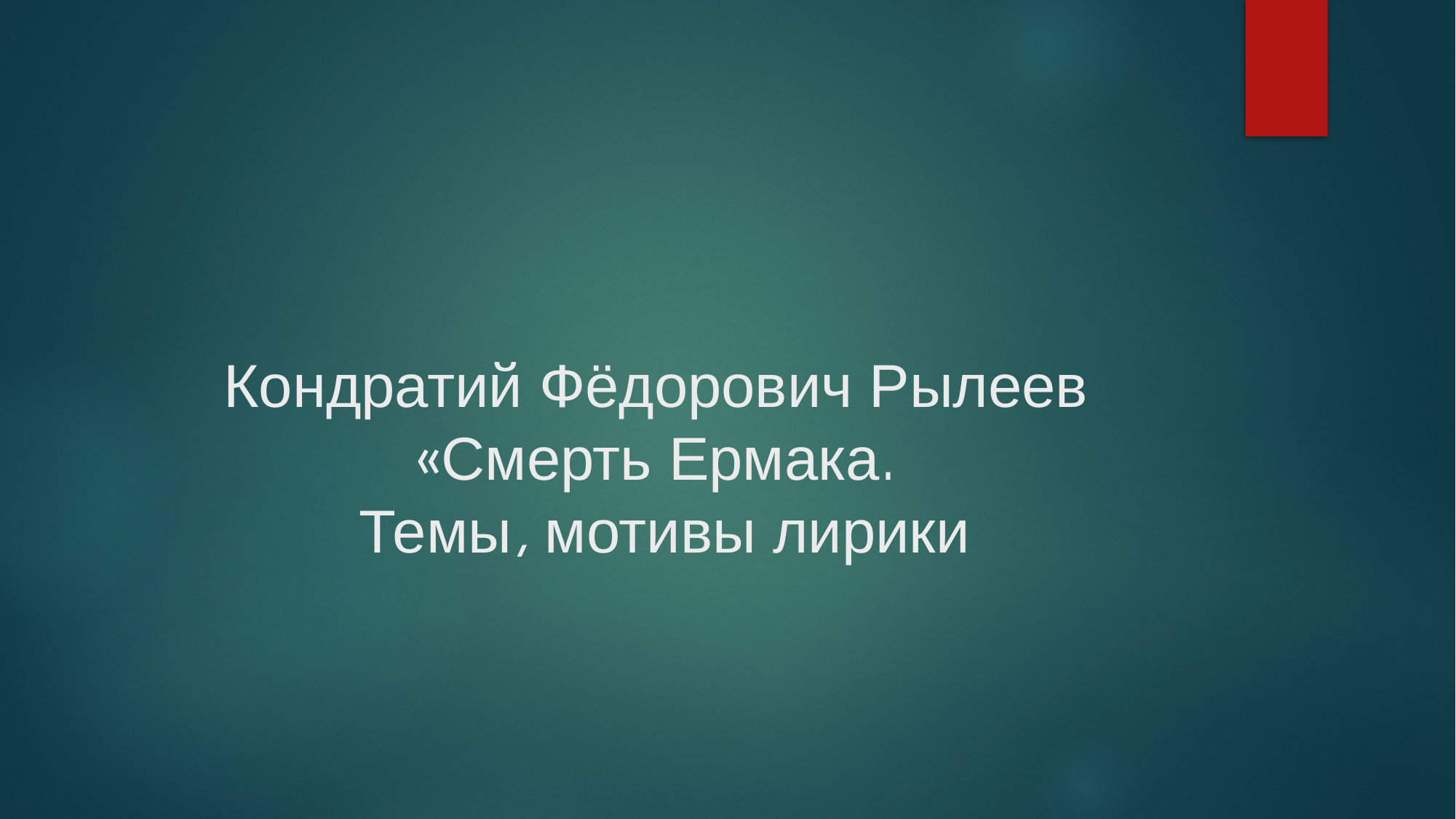

# Кондратий Фёдорович Рылеев «Смерть Ермака. Темы, мотивы лирики